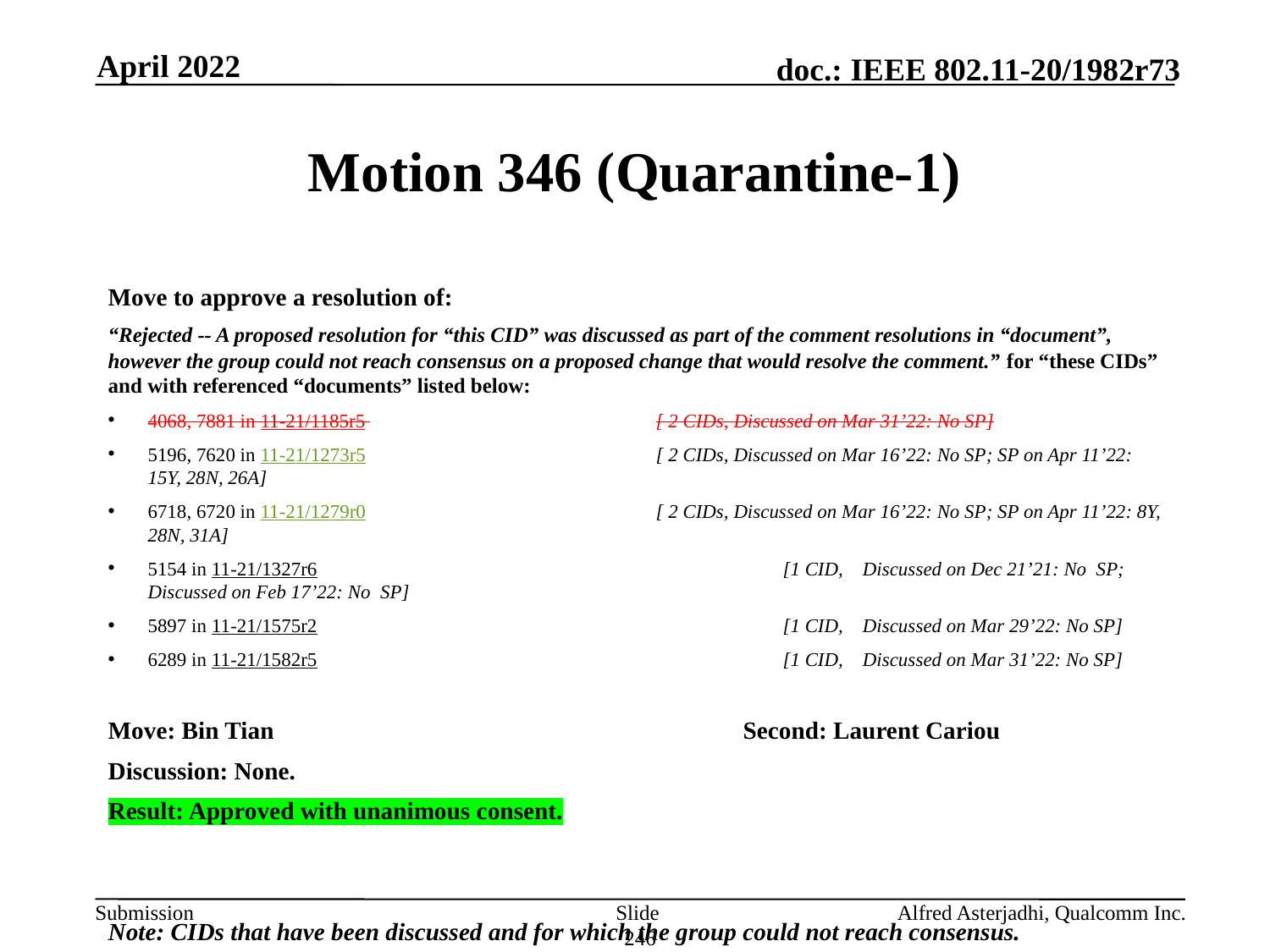

April 2022
# Motion 346 (Quarantine-1)
Move to approve a resolution of:
“Rejected -- A proposed resolution for “this CID” was discussed as part of the comment resolutions in “document”, however the group could not reach consensus on a proposed change that would resolve the comment.” for “these CIDs” and with referenced “documents” listed below:
4068, 7881 in 11-21/1185r5 			[ 2 CIDs, Discussed on Mar 31’22: No SP]
5196, 7620 in 11-21/1273r5 			[ 2 CIDs, Discussed on Mar 16’22: No SP; SP on Apr 11’22: 15Y, 28N, 26A]
6718, 6720 in 11-21/1279r0 			[ 2 CIDs, Discussed on Mar 16’22: No SP; SP on Apr 11’22: 8Y, 28N, 31A]
5154 in 11-21/1327r6 	  			[1 CID,    Discussed on Dec 21’21: No  SP; Discussed on Feb 17’22: No  SP]
5897 in 11-21/1575r2 	  			[1 CID,    Discussed on Mar 29’22: No SP]
6289 in 11-21/1582r5 	  			[1 CID,    Discussed on Mar 31’22: No SP]

Move: Bin Tian				Second: Laurent Cariou
Discussion: None.
Result: Approved with unanimous consent.

Note: CIDs that have been discussed and for which the group could not reach consensus.

Slide 246
Alfred Asterjadhi, Qualcomm Inc.